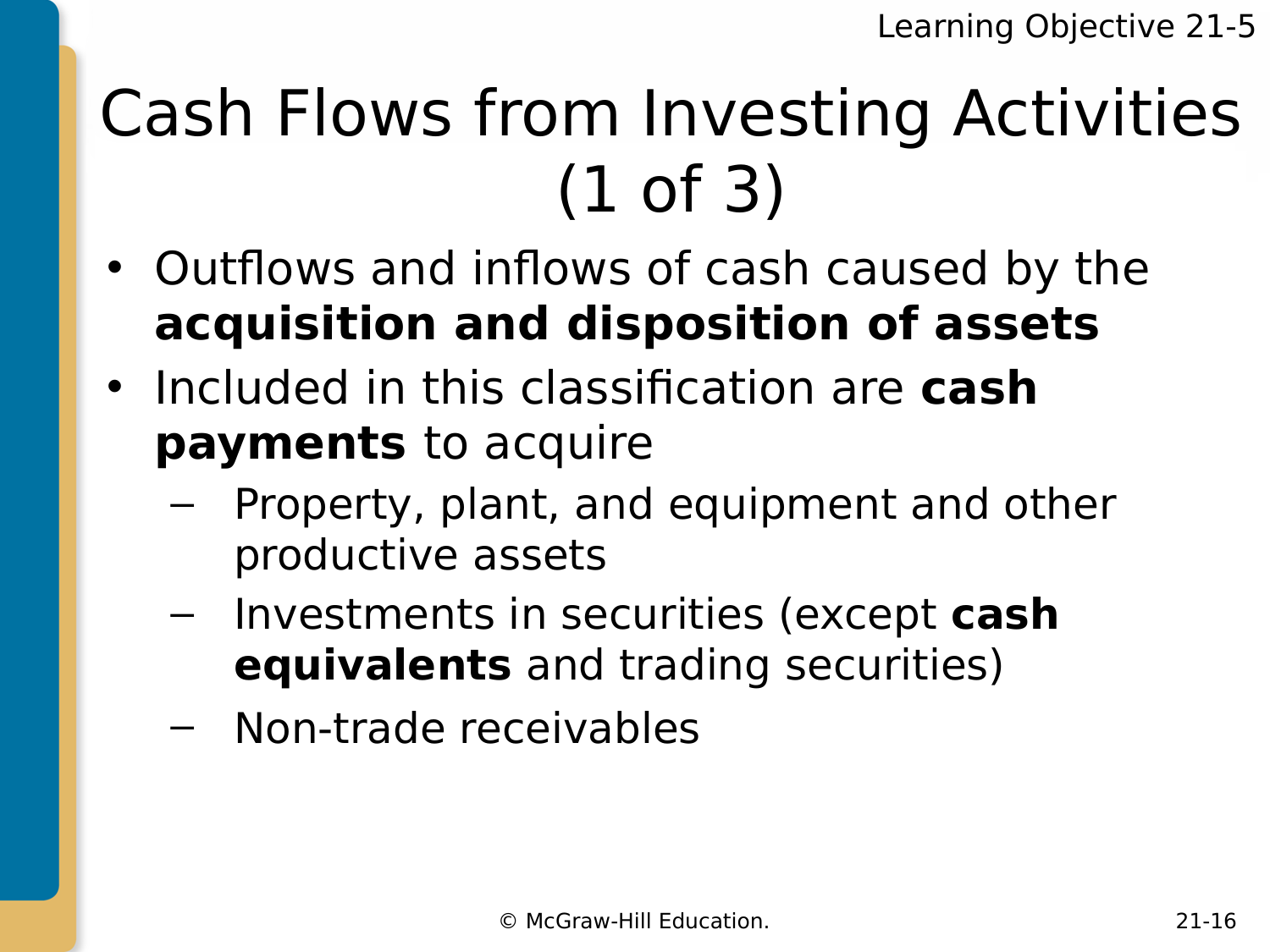

Learning Objective 21-5
# Cash Flows from Investing Activities (1 of 3)
Outflows and inflows of cash caused by the acquisition and disposition of assets
Included in this classification are cash payments to acquire
Property, plant, and equipment and other productive assets
Investments in securities (except cash equivalents and trading securities)
Non-trade receivables